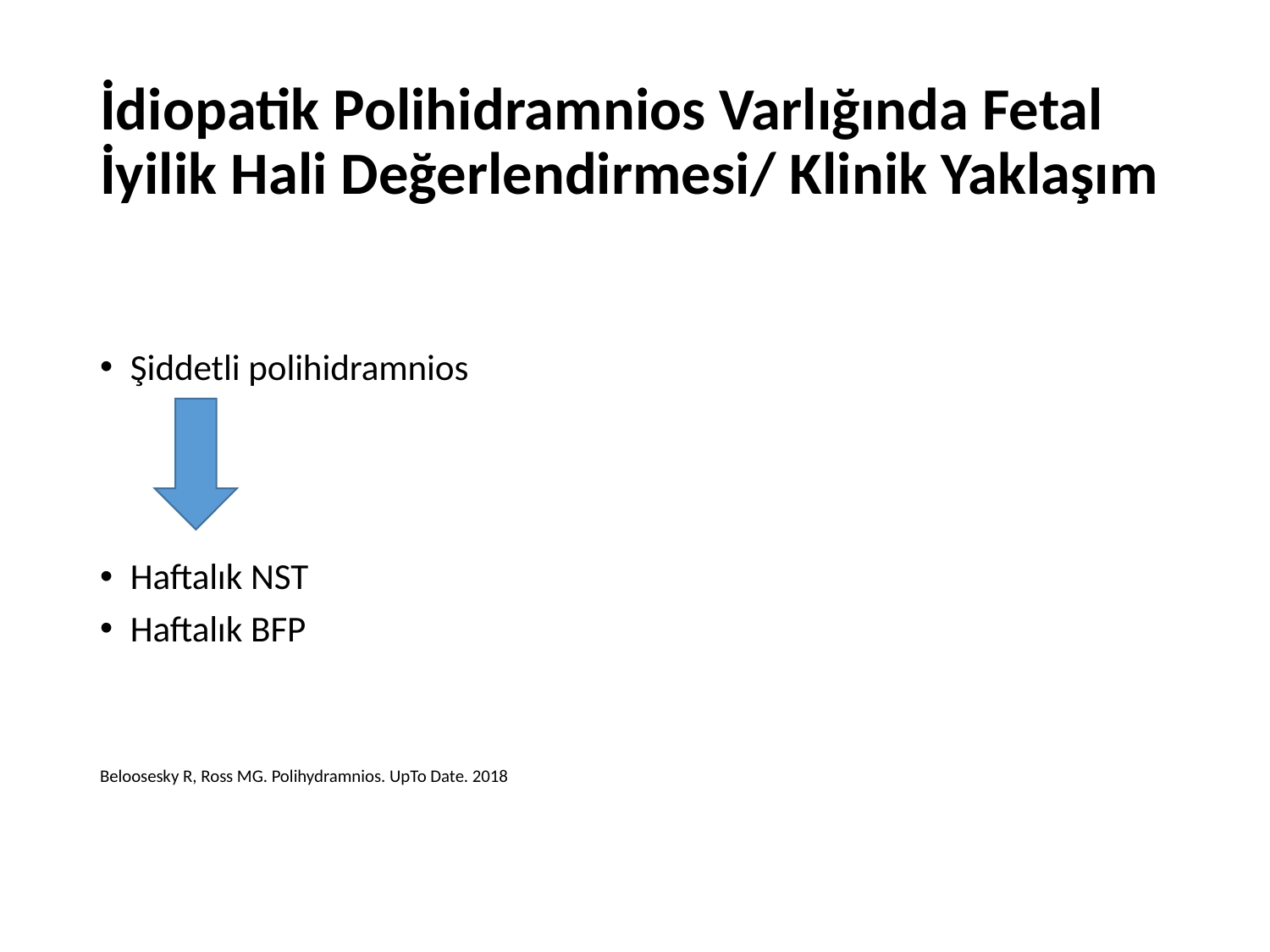

# İdiopatik Polihidramnios Varlığında Fetal İyilik Hali Değerlendirmesi/ Klinik Yaklaşım
Şiddetli polihidramnios

Haftalık NST
Haftalık BFP

Beloosesky R, Ross MG. Polihydramnios. UpTo Date. 2018